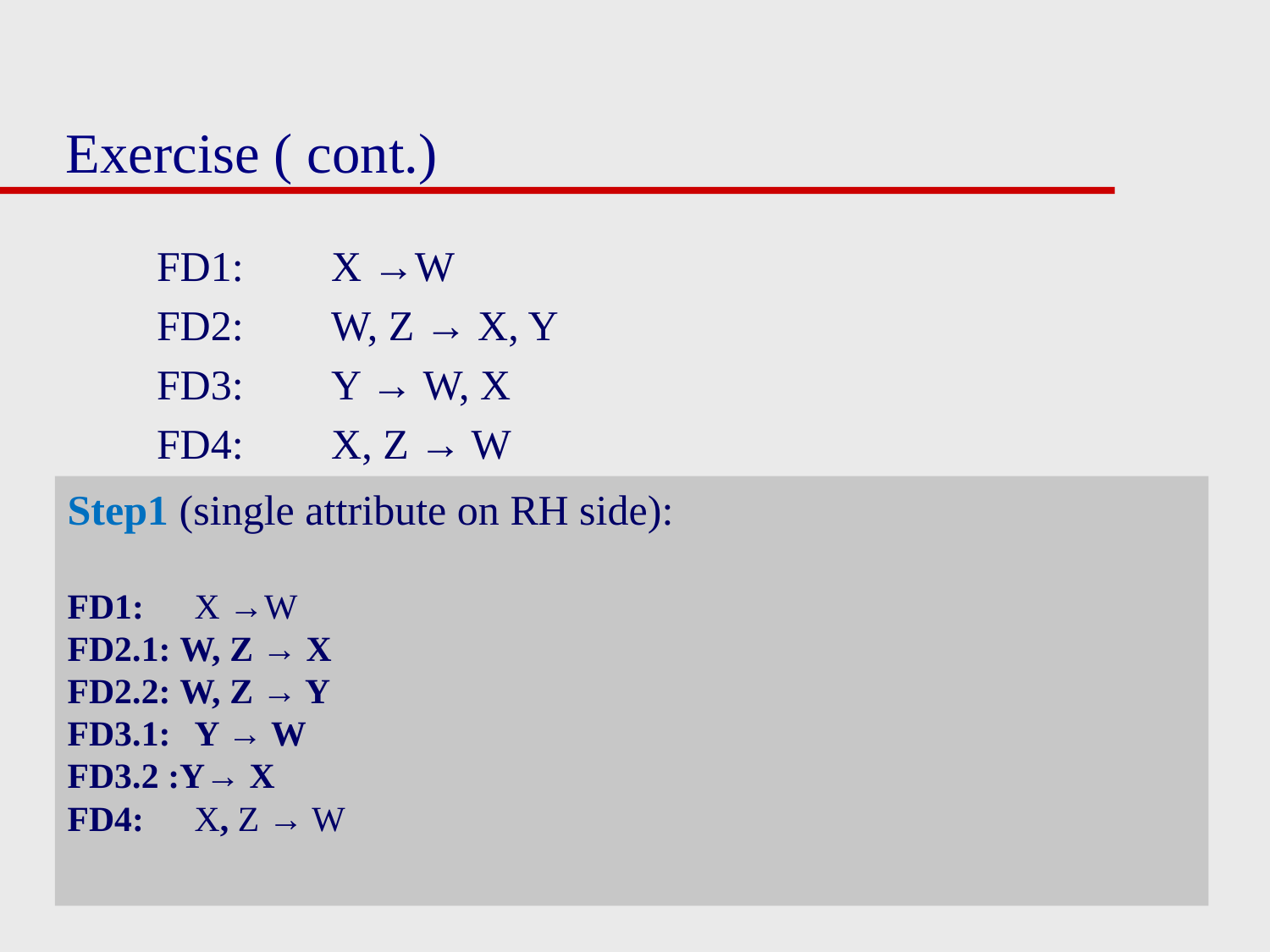

# Exercise ( cont.)
FD1:	X →W
FD2:	W, Z → X, Y
FD3:	Y → W, X
FD4:	X, Z → W

Step1 (single attribute on RH side):

FD1:	X →W
FD2.1: W, Z → X
FD2.2: W, Z → Y
FD3.1:	Y → W
FD3.2 :Y→ X
FD4:	X, Z → W